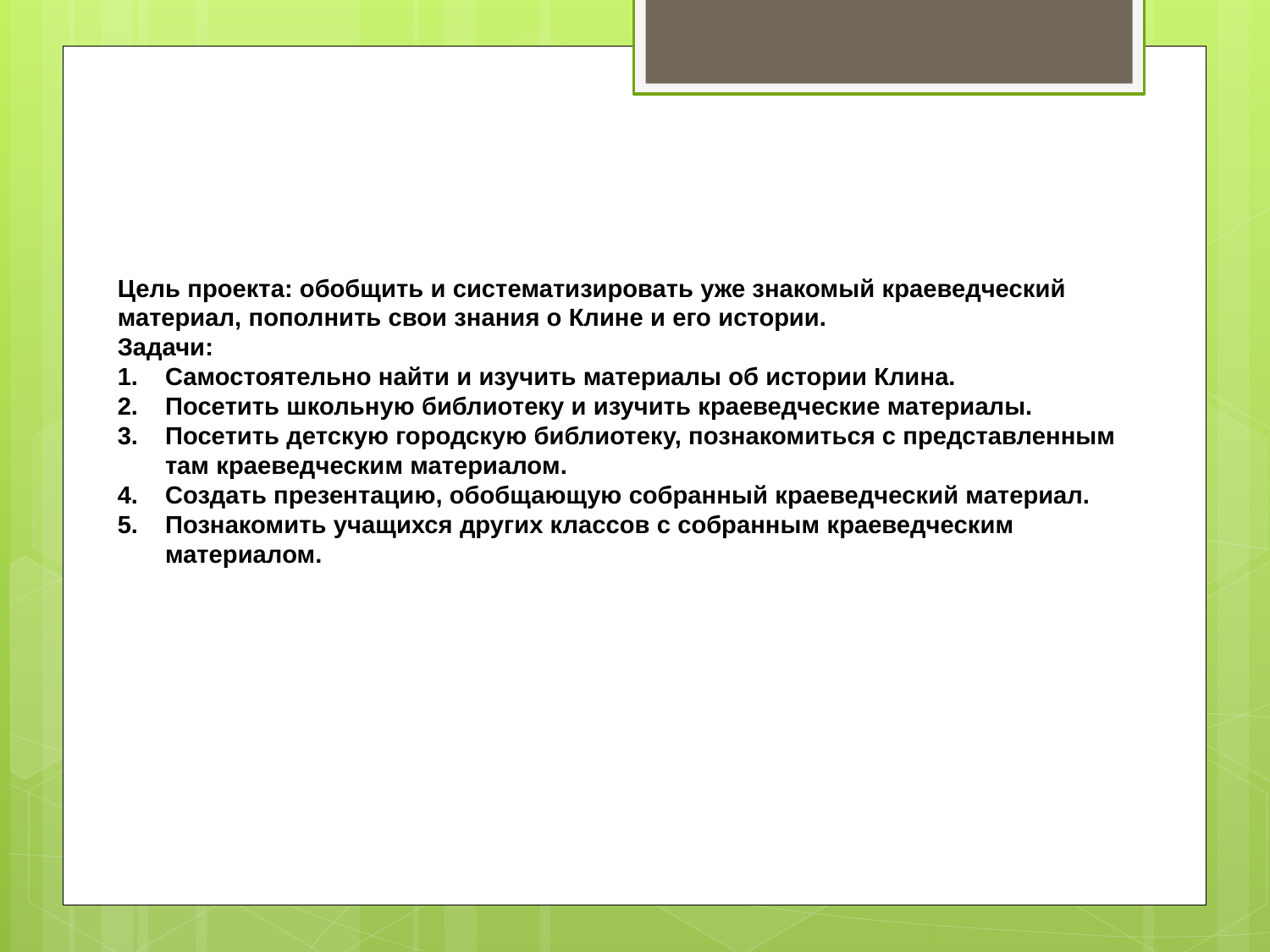

Цель проекта: обобщить и систематизировать уже знакомый краеведческий материал, пополнить свои знания о Клине и его истории.
Задачи:
Самостоятельно найти и изучить материалы об истории Клина.
Посетить школьную библиотеку и изучить краеведческие материалы.
Посетить детскую городскую библиотеку, познакомиться с представленным там краеведческим материалом.
Создать презентацию, обобщающую собранный краеведческий материал.
Познакомить учащихся других классов с собранным краеведческим материалом.